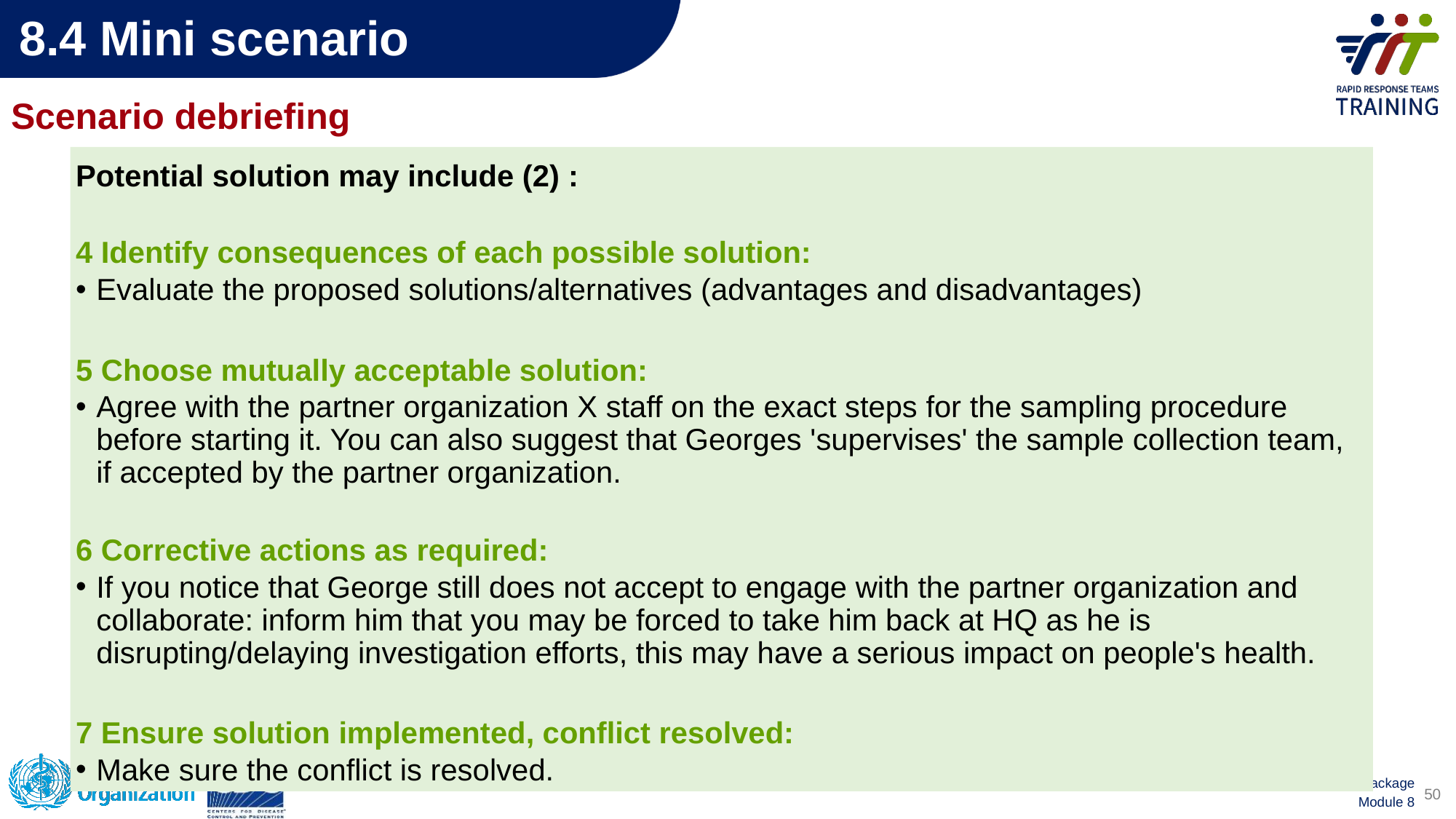

8.4 Mini scenario

Scenario debriefing
Potential solution may include (2) :

4 Identify consequences of each possible solution:
Evaluate the proposed solutions/alternatives (advantages and disadvantages)

5 Choose mutually acceptable solution:
Agree with the partner organization X staff on the exact steps for the sampling procedure before starting it. You can also suggest that Georges 'supervises' the sample collection team, if accepted by the partner organization.

6 Corrective actions as required:
If you notice that George still does not accept to engage with the partner organization and collaborate: inform him that you may be forced to take him back at HQ as he is disrupting/delaying investigation efforts, this may have a serious impact on people's health.

7 Ensure solution implemented, conflict resolved:
Make sure the conflict is resolved.

50